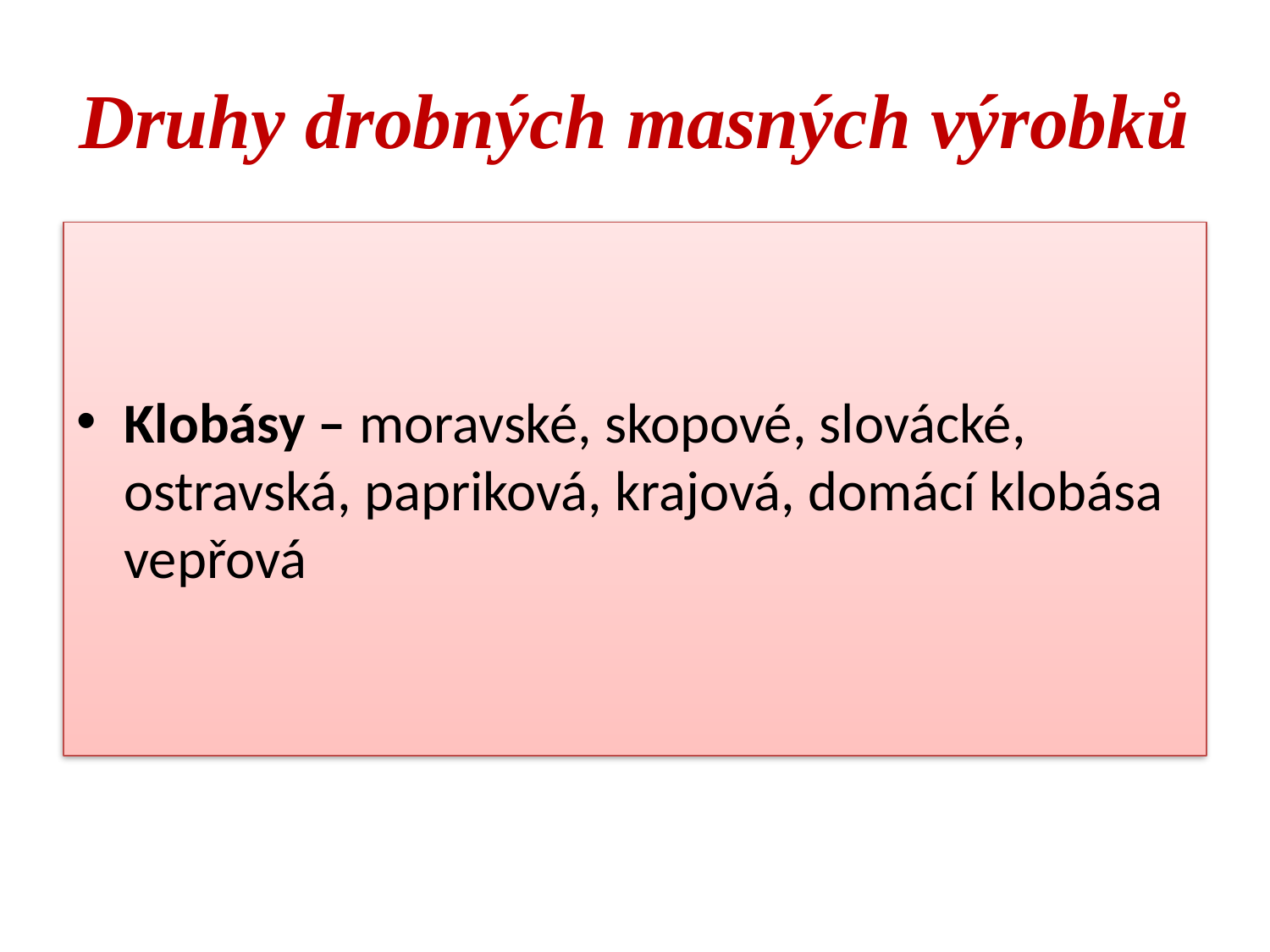

# Druhy drobných masných výrobků

Klobásy – moravské, skopové, slovácké, ostravská, papriková, krajová, domácí klobása vepřová